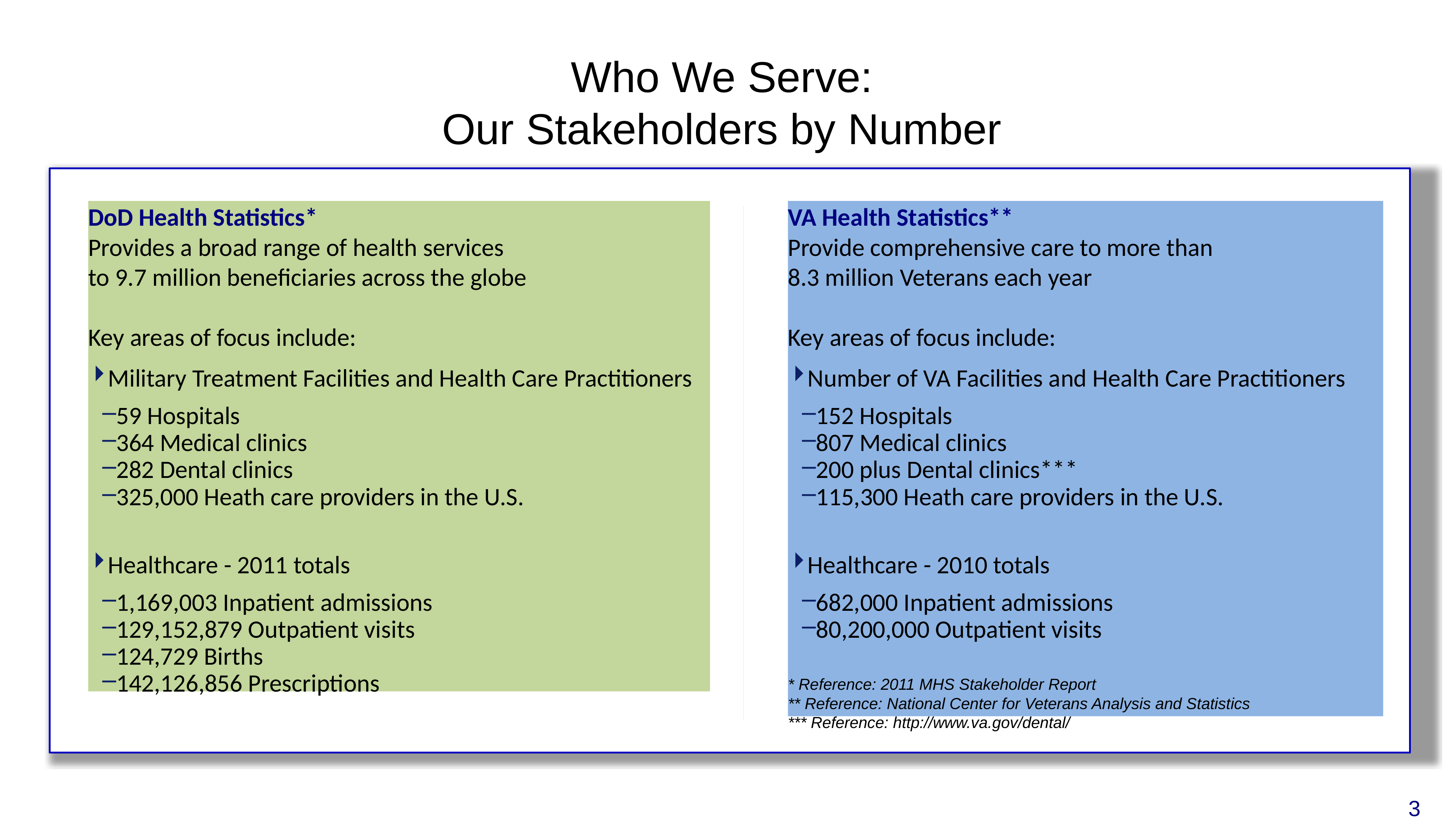

# Who We Serve: Our Stakeholders by Number

DoD Health Statistics*
Provides a broad range of health services
to 9.7 million beneficiaries across the globe

Key areas of focus include:
Military Treatment Facilities and Health Care Practitioners
59 Hospitals
364 Medical clinics
282 Dental clinics
325,000 Heath care providers in the U.S.
Healthcare - 2011 totals
1,169,003 Inpatient admissions
129,152,879 Outpatient visits
124,729 Births
142,126,856 Prescriptions

VA Health Statistics**
Provide comprehensive care to more than
8.3 million Veterans each year

Key areas of focus include:
Number of VA Facilities and Health Care Practitioners
152 Hospitals
807 Medical clinics
200 plus Dental clinics***
115,300 Heath care providers in the U.S.
Healthcare - 2010 totals
682,000 Inpatient admissions
80,200,000 Outpatient visits

* Reference: 2011 MHS Stakeholder Report
** Reference: National Center for Veterans Analysis and Statistics
*** Reference: http://www.va.gov/dental/
3